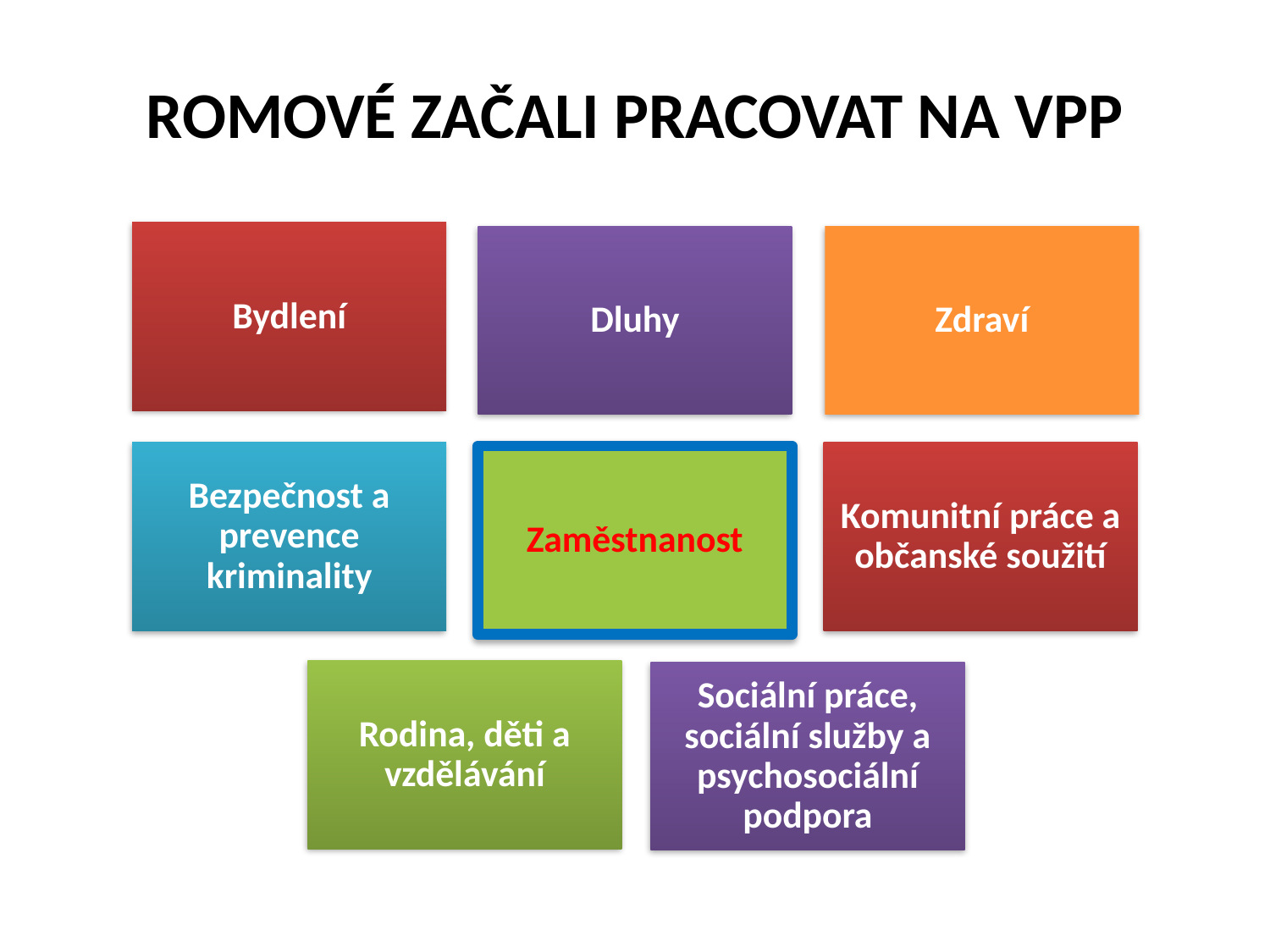

# ROMOVÉ ZAČALI PRACOVAT NA VPP
Bydlení
Zaměstnanost
Dluhy
Bezpečnost a prevence kriminality
Zdraví
Komunitní práce a občanské soužití
Rodina, děti a vzdělávání
Sociální práce, sociální služby a psychosociální podpora